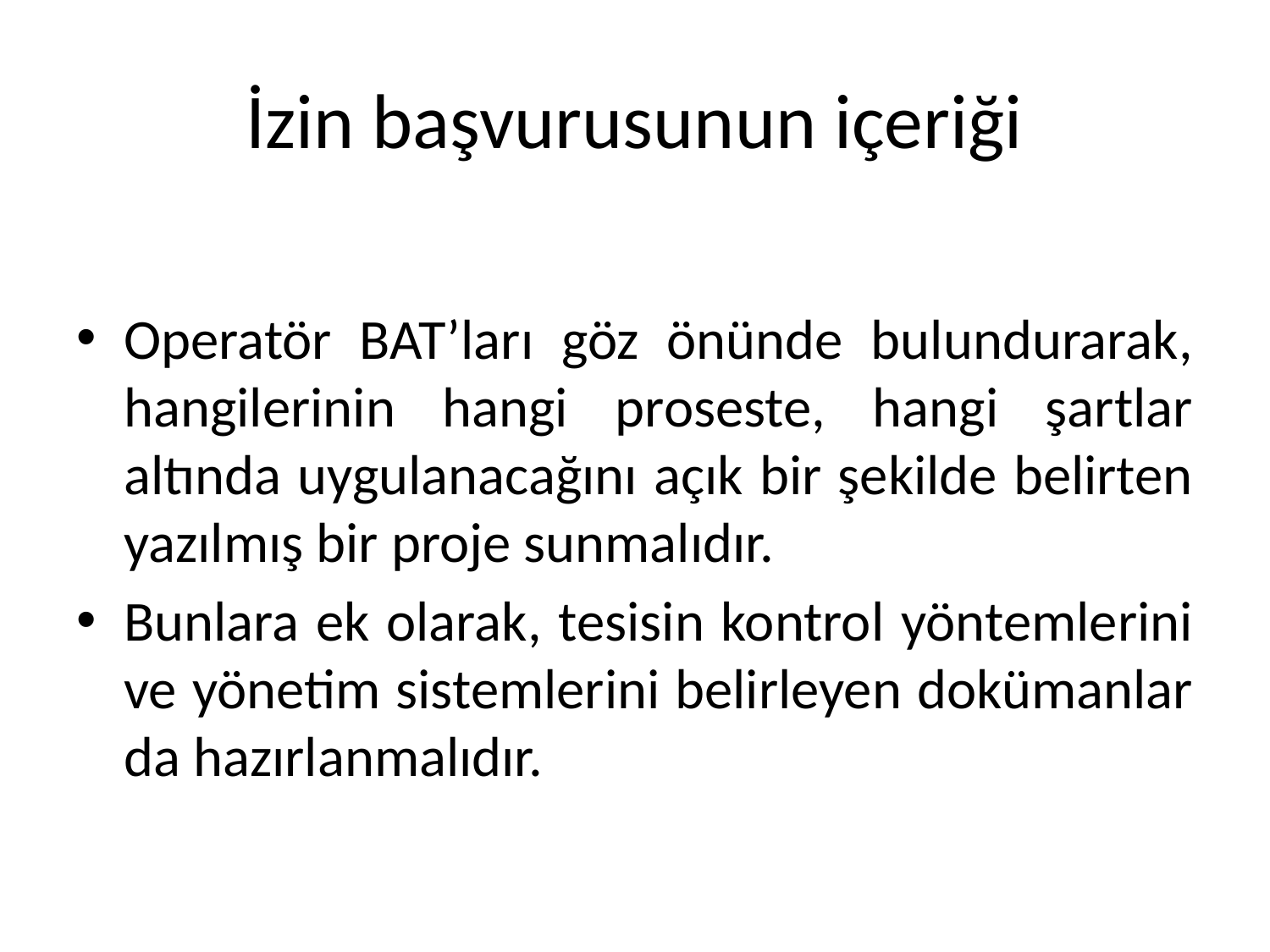

# İzin başvurusunun içeriği
Operatör BAT’ları göz önünde bulundurarak, hangilerinin hangi proseste, hangi şartlar altında uygulanacağını açık bir şekilde belirten yazılmış bir proje sunmalıdır.
Bunlara ek olarak, tesisin kontrol yöntemlerini ve yönetim sistemlerini belirleyen dokümanlar da hazırlanmalıdır.